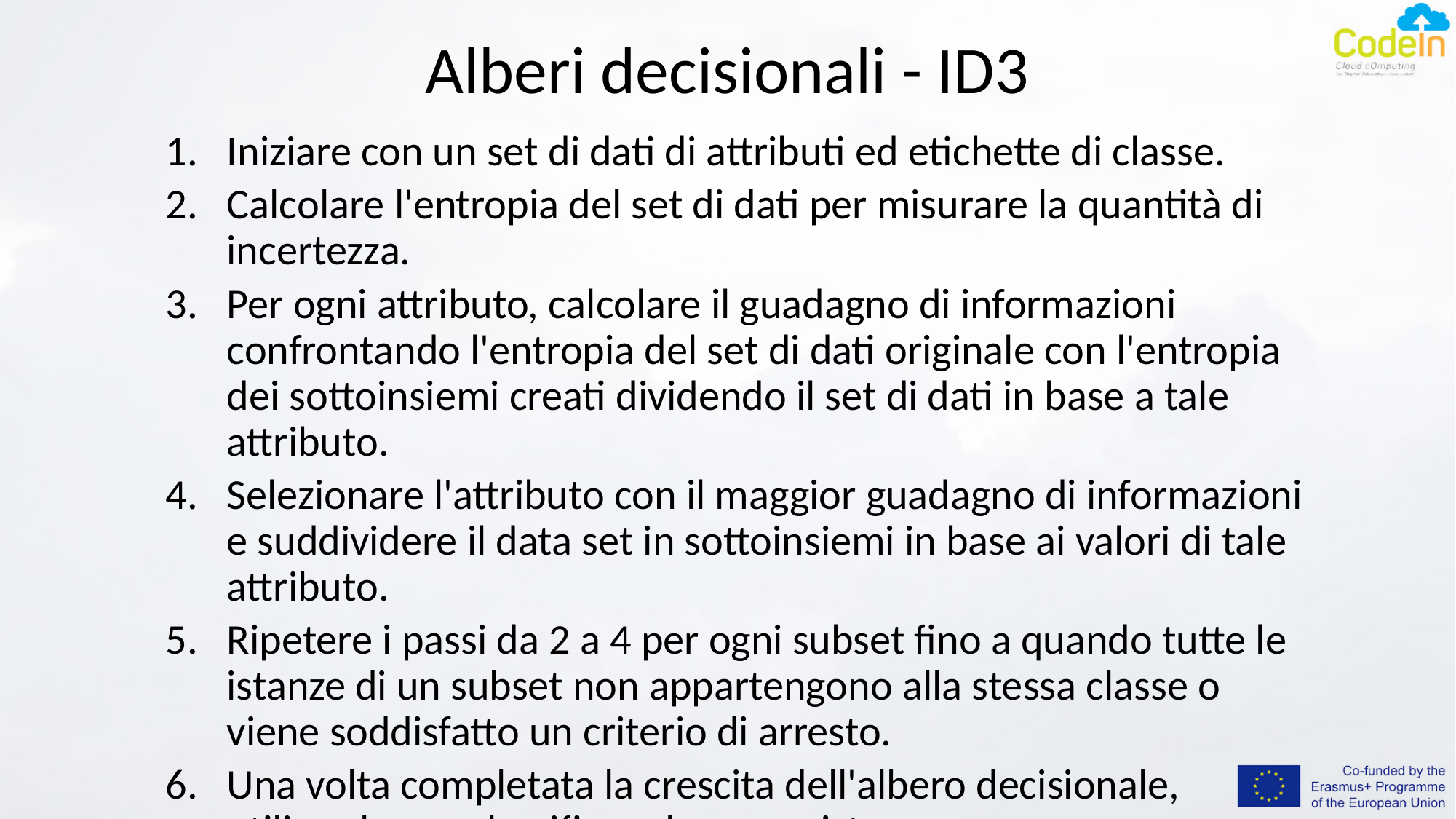

# Alberi decisionali - ID3
Iniziare con un set di dati di attributi ed etichette di classe.
Calcolare l'entropia del set di dati per misurare la quantità di incertezza.
Per ogni attributo, calcolare il guadagno di informazioni confrontando l'entropia del set di dati originale con l'entropia dei sottoinsiemi creati dividendo il set di dati in base a tale attributo.
Selezionare l'attributo con il maggior guadagno di informazioni e suddividere il data set in sottoinsiemi in base ai valori di tale attributo.
Ripetere i passi da 2 a 4 per ogni subset fino a quando tutte le istanze di un subset non appartengono alla stessa classe o viene soddisfatto un criterio di arresto.
Una volta completata la crescita dell'albero decisionale, utilizzarlo per classificare le nuove istanze.